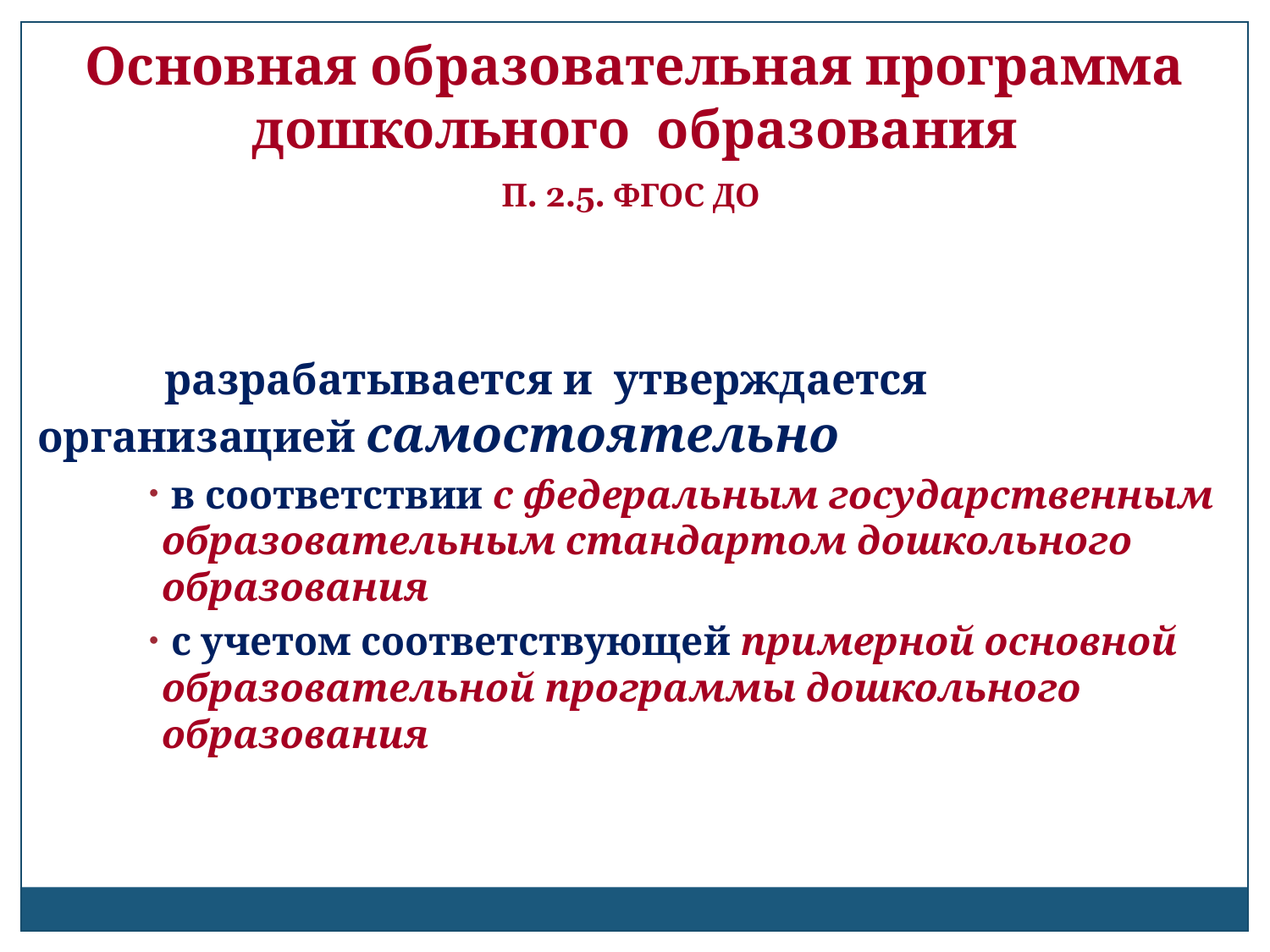

Основная образовательная программа дошкольного  образования
П. 2.5. ФГОС ДО

	разрабатывается и  утверждается 	организацией самостоятельно
 в соответствии с федеральным государственным образовательным стандартом дошкольного образования
 с учетом соответствующей примерной основной образовательной программы дошкольного образования